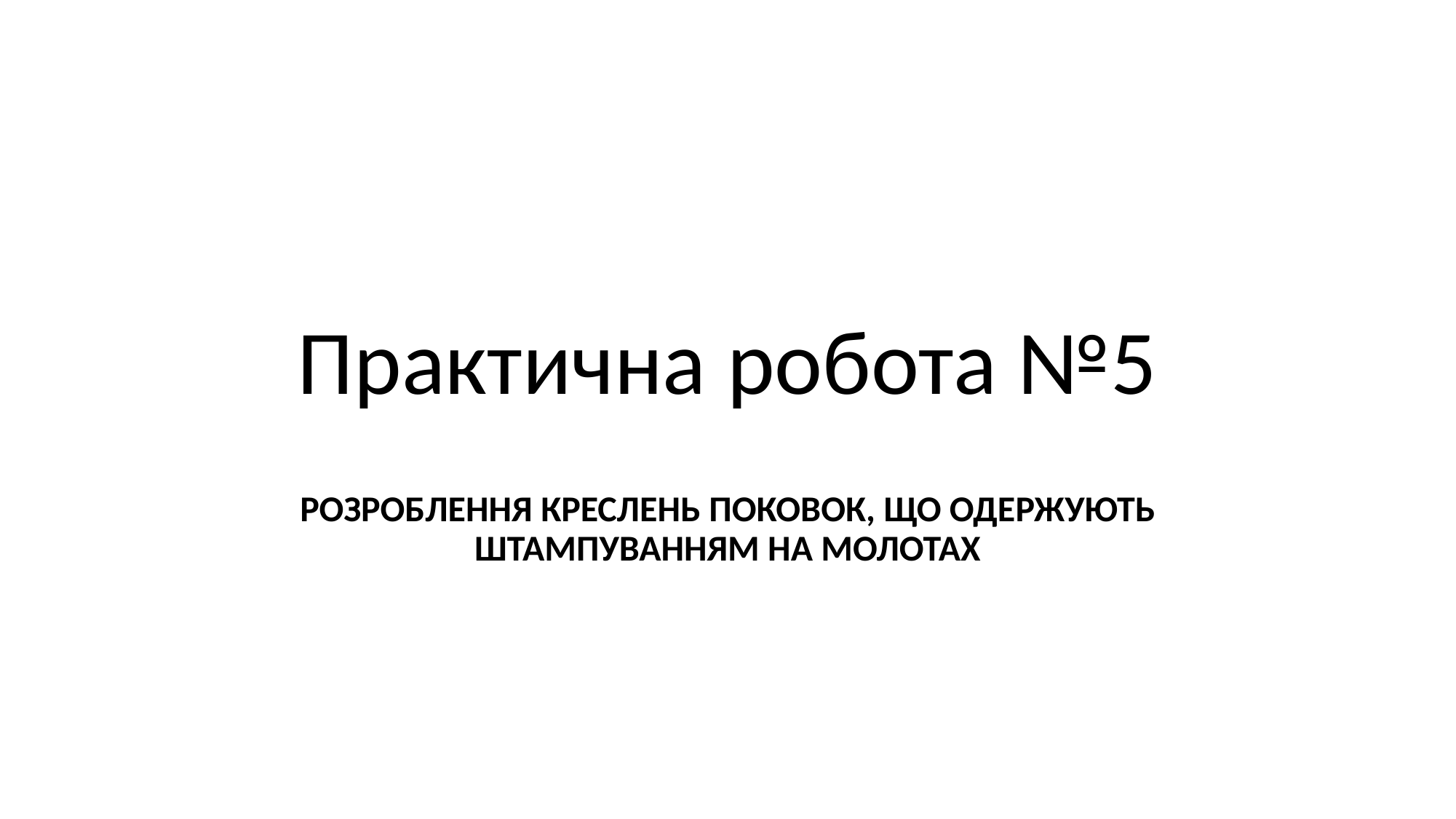

# Практична робота №5

РОЗРОБЛЕННЯ КРЕСЛЕНЬ ПОКОВОК, ЩО ОДЕРЖУЮТЬ ШТАМПУВАННЯМ НА МОЛОТАХ